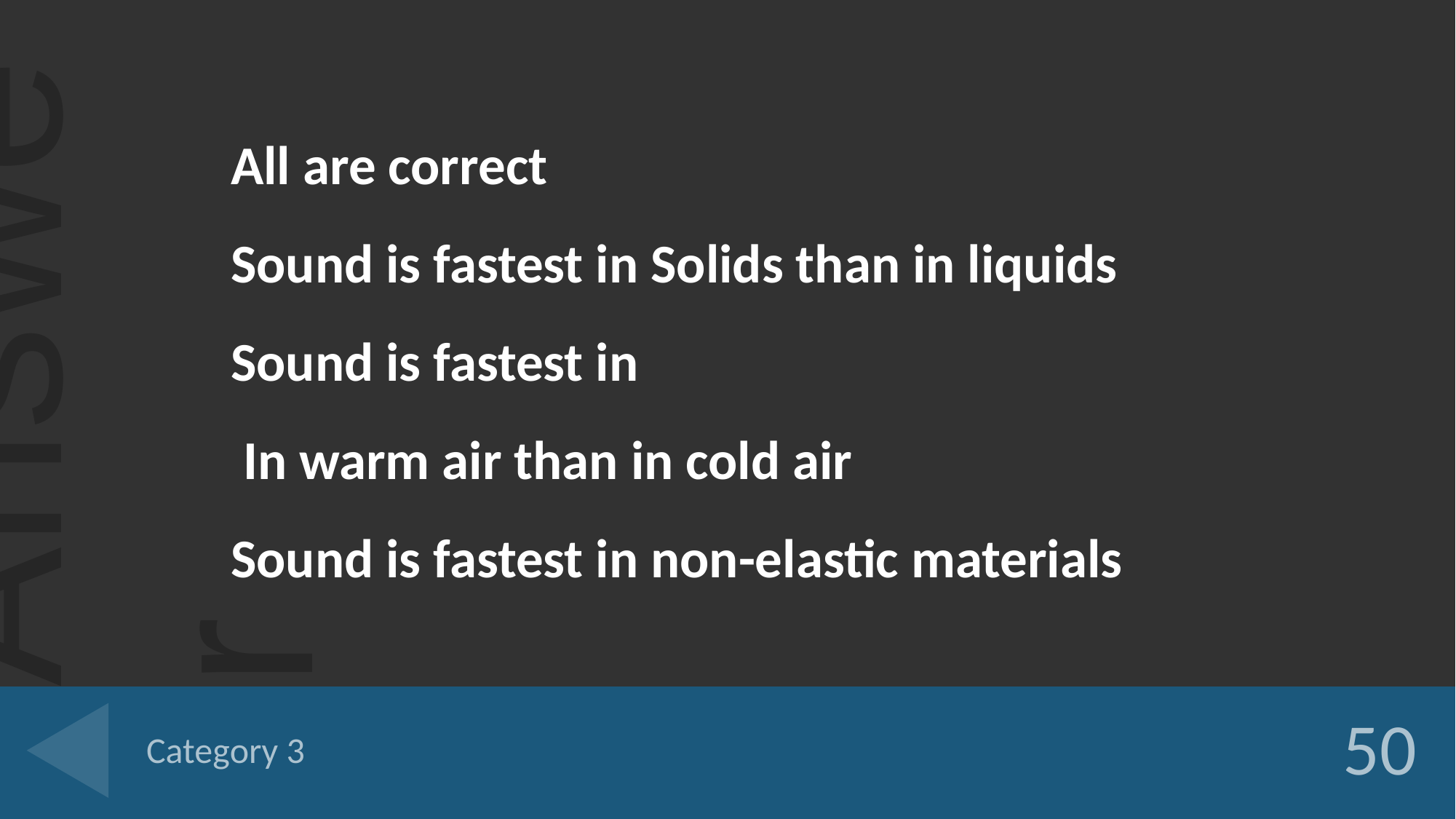

All are correct
Sound is fastest in Solids than in liquids
Sound is fastest in
 In warm air than in cold air
Sound is fastest in non-elastic materials
# Category 3
50